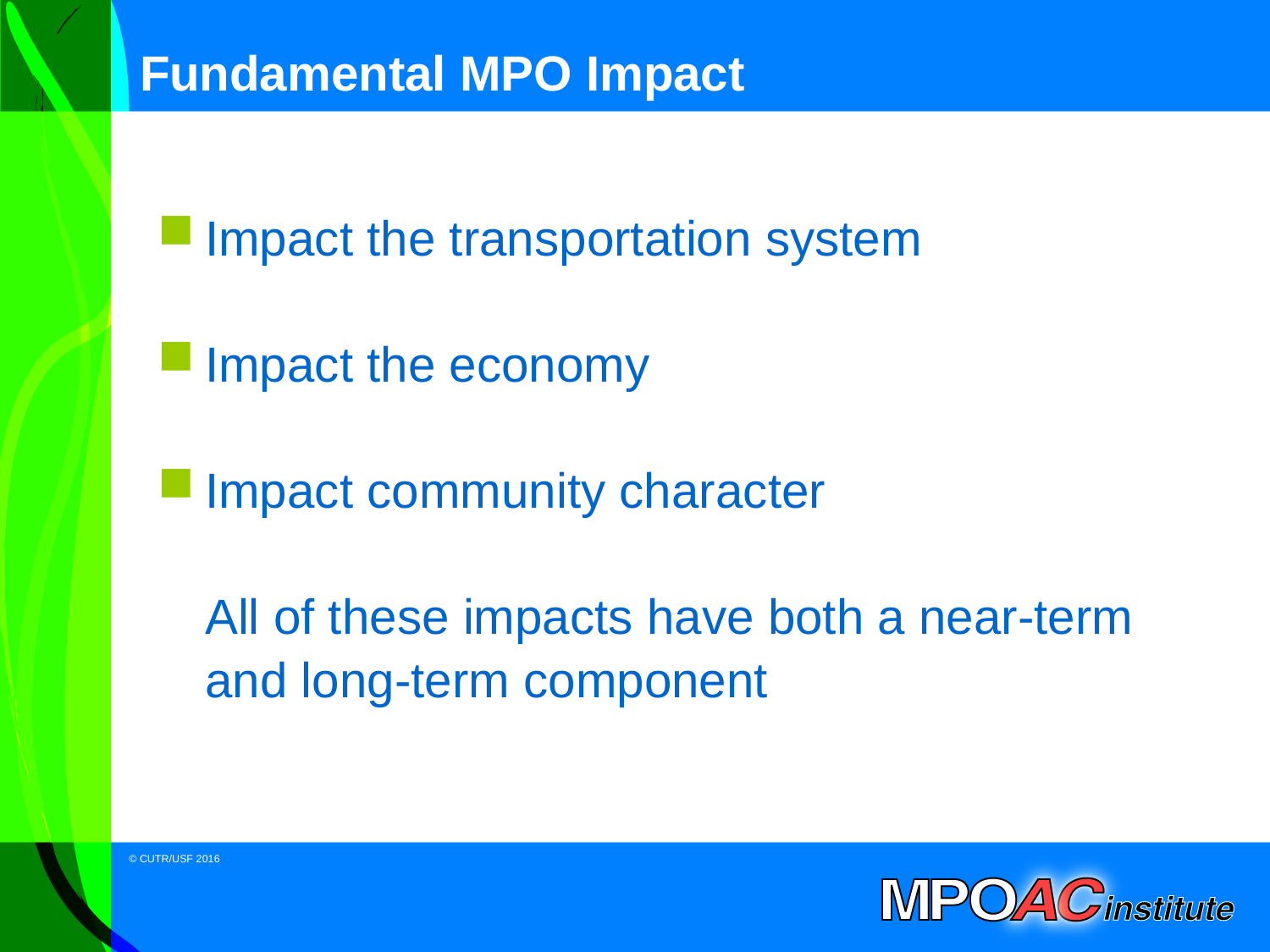

# Fundamental MPO Impact

Impact the transportation system

Impact the economy

Impact community character

	All of these impacts have both a near-term
	and long-term component